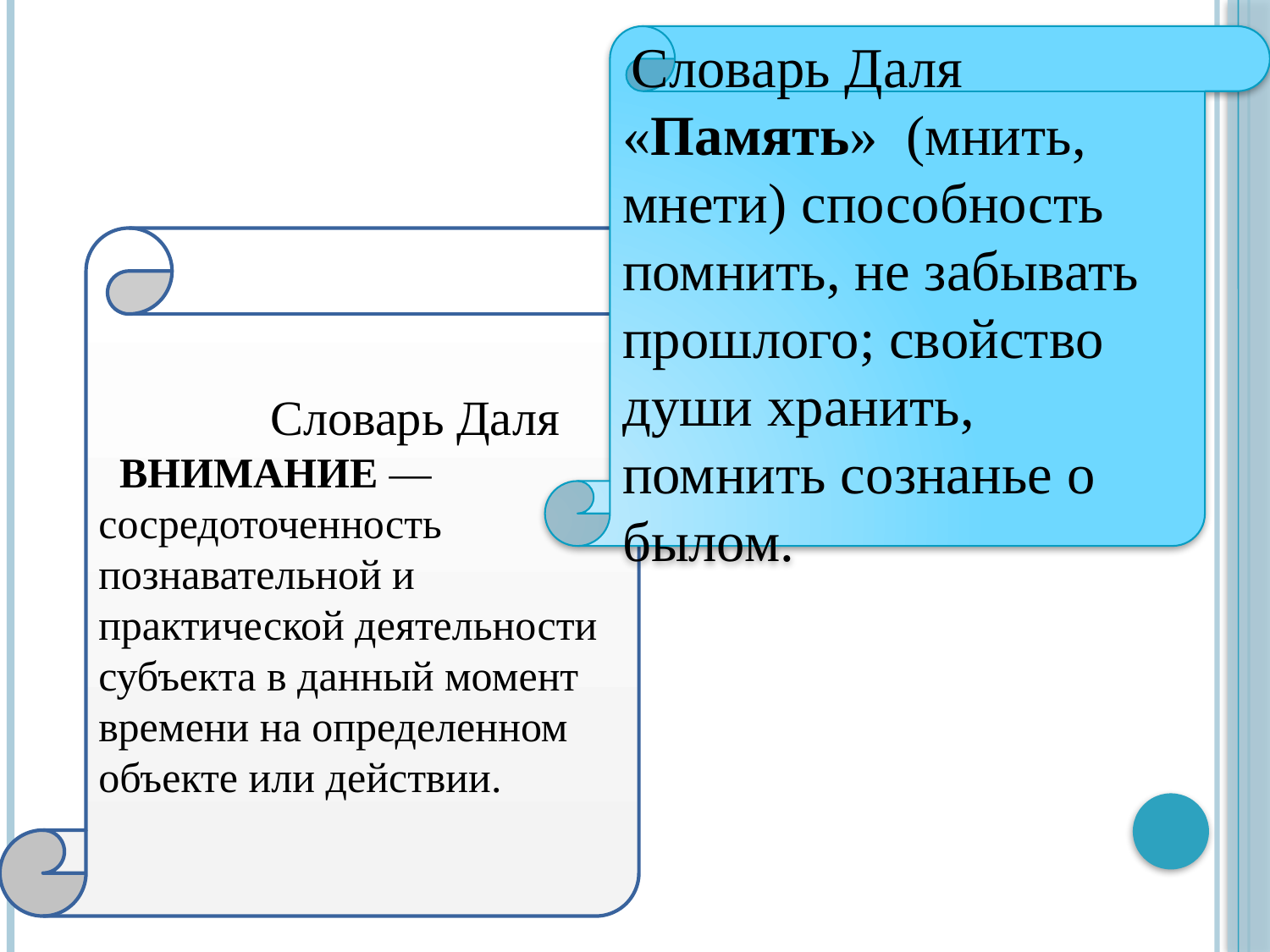

Словарь Даля
«Память»  (мнить, мнети) способность помнить, не забывать прошлого; свойство души хранить, помнить сознанье о былом.
              Словарь Даля
  ВНИМАНИЕ — сосредоточенность познавательной и практической деятельности субъекта в данный момент времени на определенном объекте или действии.